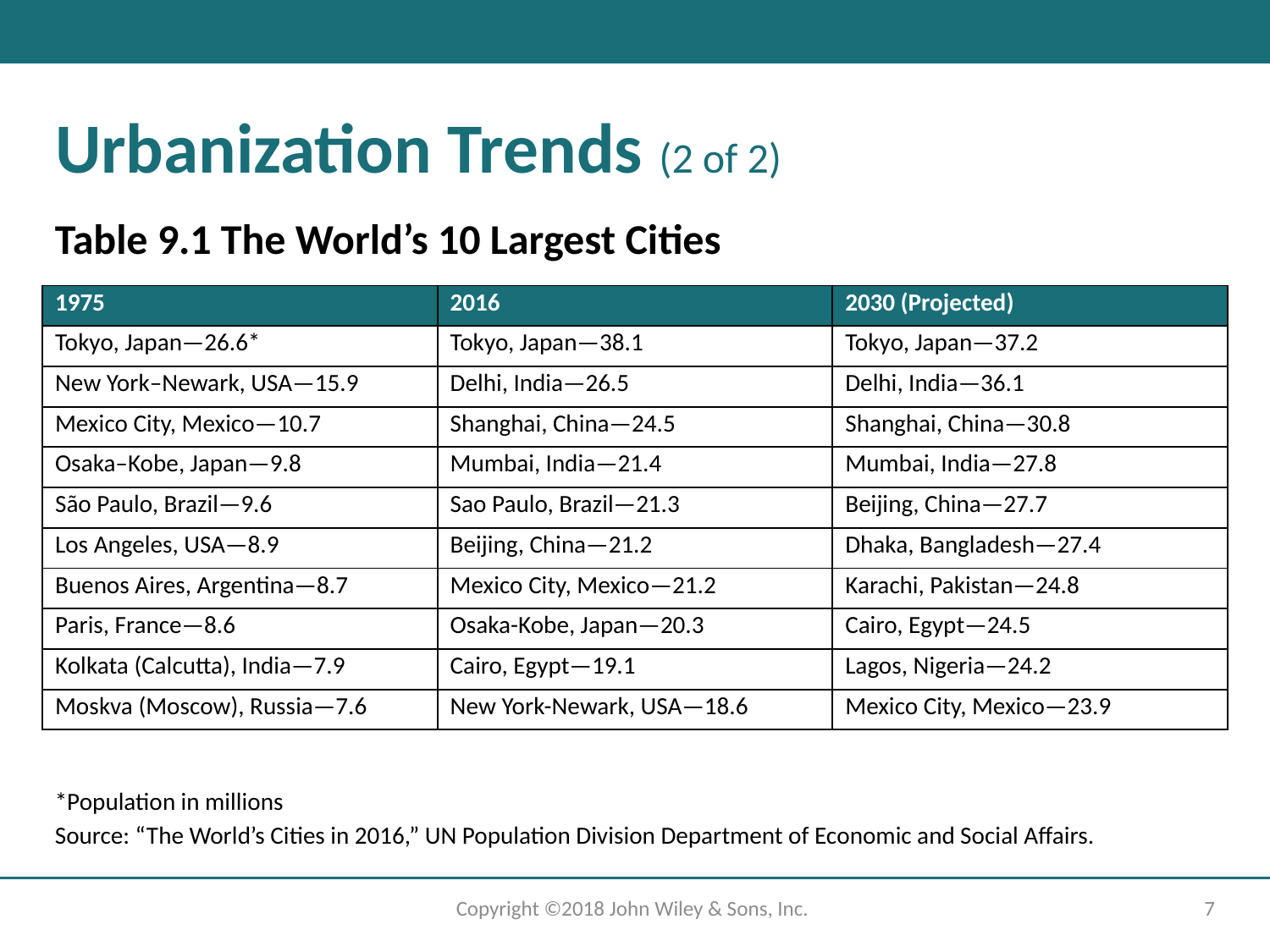

# Urbanization Trends (2 of 2)
Table 9.1 The World’s 10 Largest Cities
| 1975 | 2016 | 2030 (Projected) |
| --- | --- | --- |
| Tokyo, Japan—26.6\* | Tokyo, Japan—38.1 | Tokyo, Japan—37.2 |
| New York–Newark, USA—15.9 | Delhi, India—26.5 | Delhi, India—36.1 |
| Mexico City, Mexico—10.7 | Shanghai, China—24.5 | Shanghai, China—30.8 |
| Osaka–Kobe, Japan—9.8 | Mumbai, India—21.4 | Mumbai, India—27.8 |
| São Paulo, Brazil—9.6 | Sao Paulo, Brazil—21.3 | Beijing, China—27.7 |
| Los Angeles, USA—8.9 | Beijing, China—21.2 | Dhaka, Bangladesh—27.4 |
| Buenos Aires, Argentina—8.7 | Mexico City, Mexico—21.2 | Karachi, Pakistan—24.8 |
| Paris, France—8.6 | Osaka-Kobe, Japan—20.3 | Cairo, Egypt—24.5 |
| Kolkata (Calcutta), India—7.9 | Cairo, Egypt—19.1 | Lagos, Nigeria—24.2 |
| Moskva (Moscow), Russia—7.6 | New York-Newark, USA—18.6 | Mexico City, Mexico—23.9 |
*Population in millions
Source: “The World’s Cities in 2016,” UN Population Division Department of Economic and Social Affairs.
Copyright ©2018 John Wiley & Sons, Inc.
7